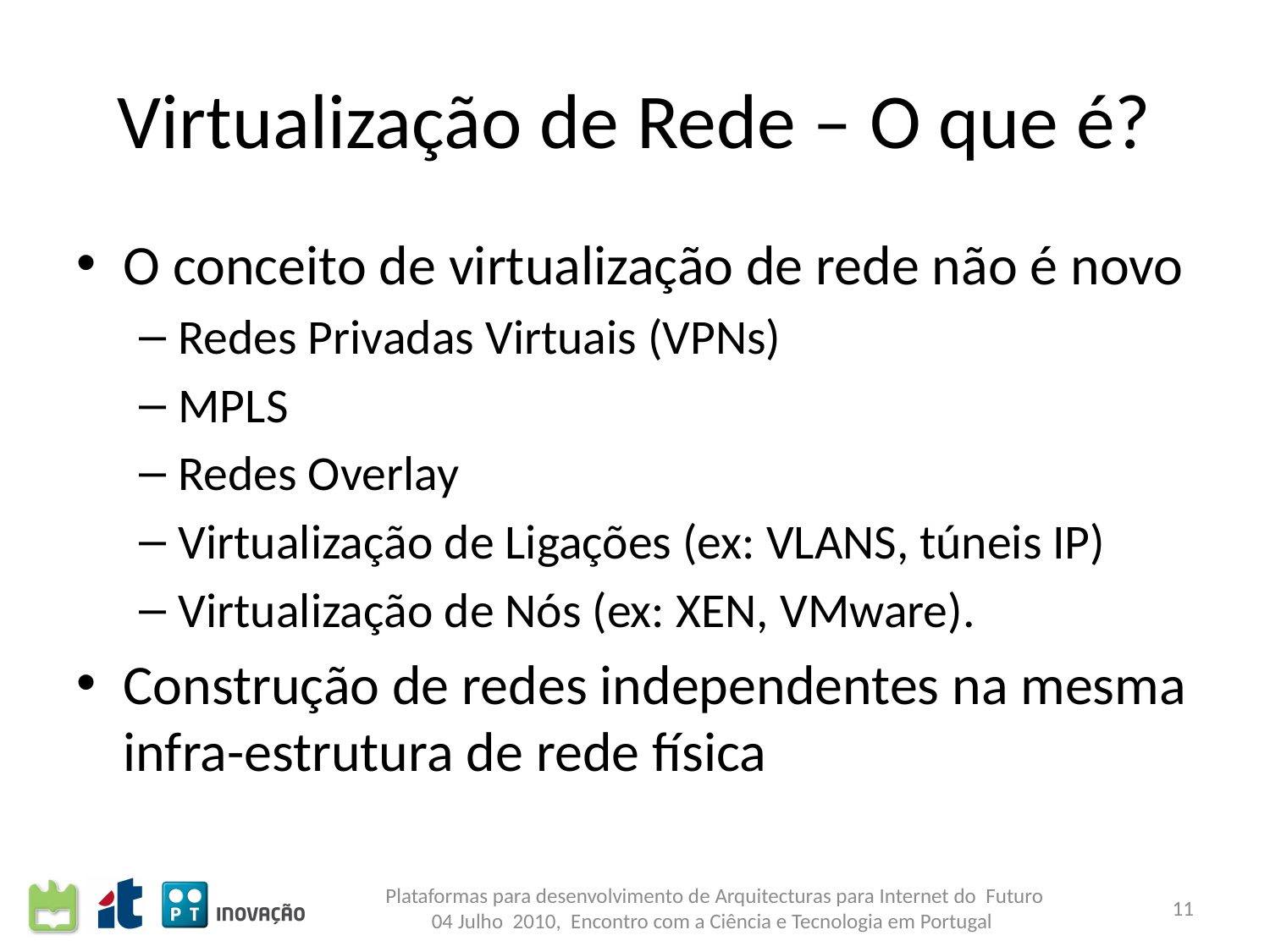

# Virtualização de Rede – O que é?
O conceito de virtualização de rede não é novo
Redes Privadas Virtuais (VPNs)
MPLS
Redes Overlay
Virtualização de Ligações (ex: VLANS, túneis IP)
Virtualização de Nós (ex: XEN, VMware).
Construção de redes independentes na mesma infra-estrutura de rede física

Plataformas para desenvolvimento de Arquitecturas para Internet do  Futuro
04 Julho  2010,  Encontro com a Ciência e Tecnologia em Portugal
11